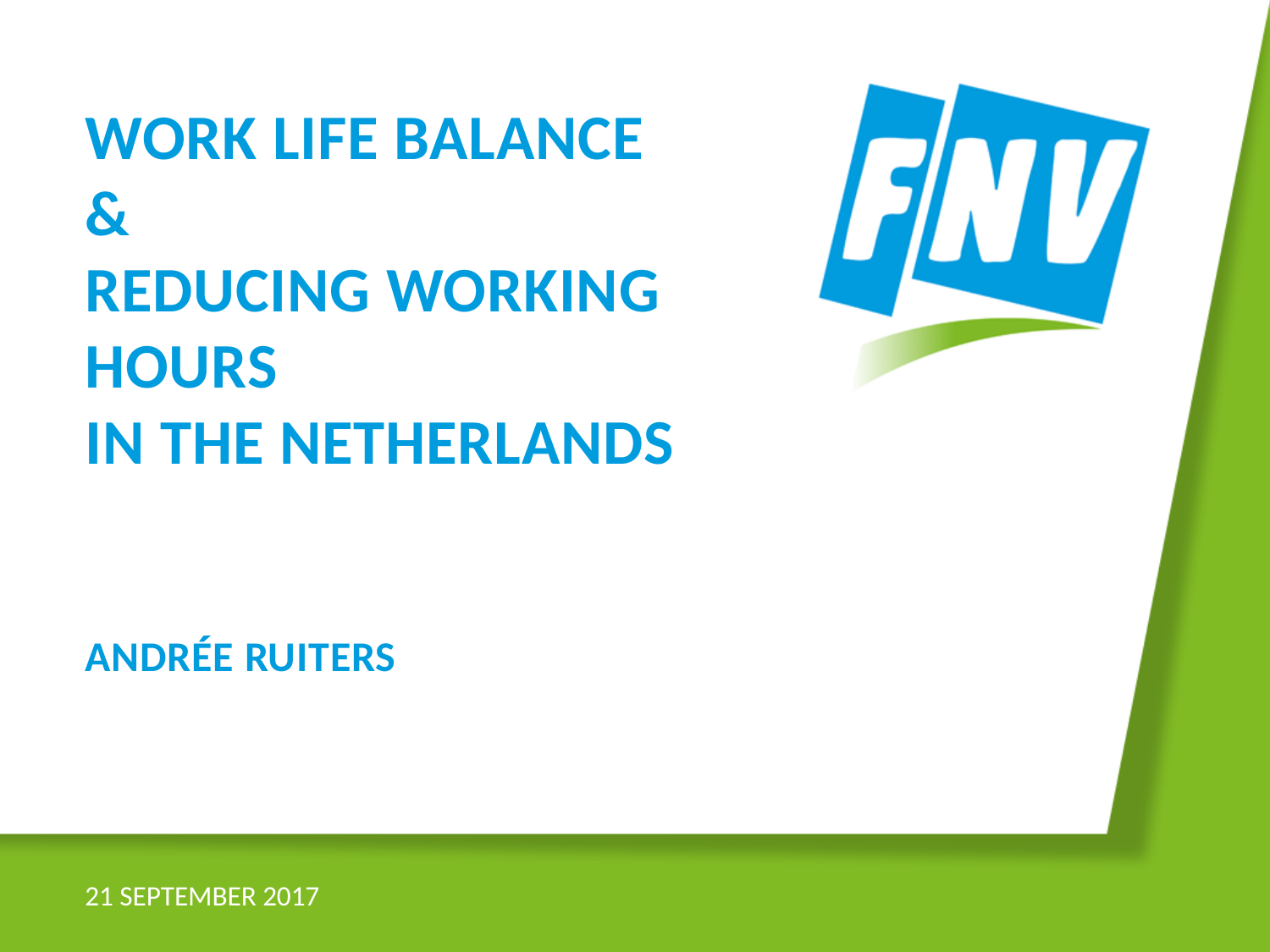

# Work life balance & reducing working hours in The Netherlands Andrée Ruiters
21 september 2017

1